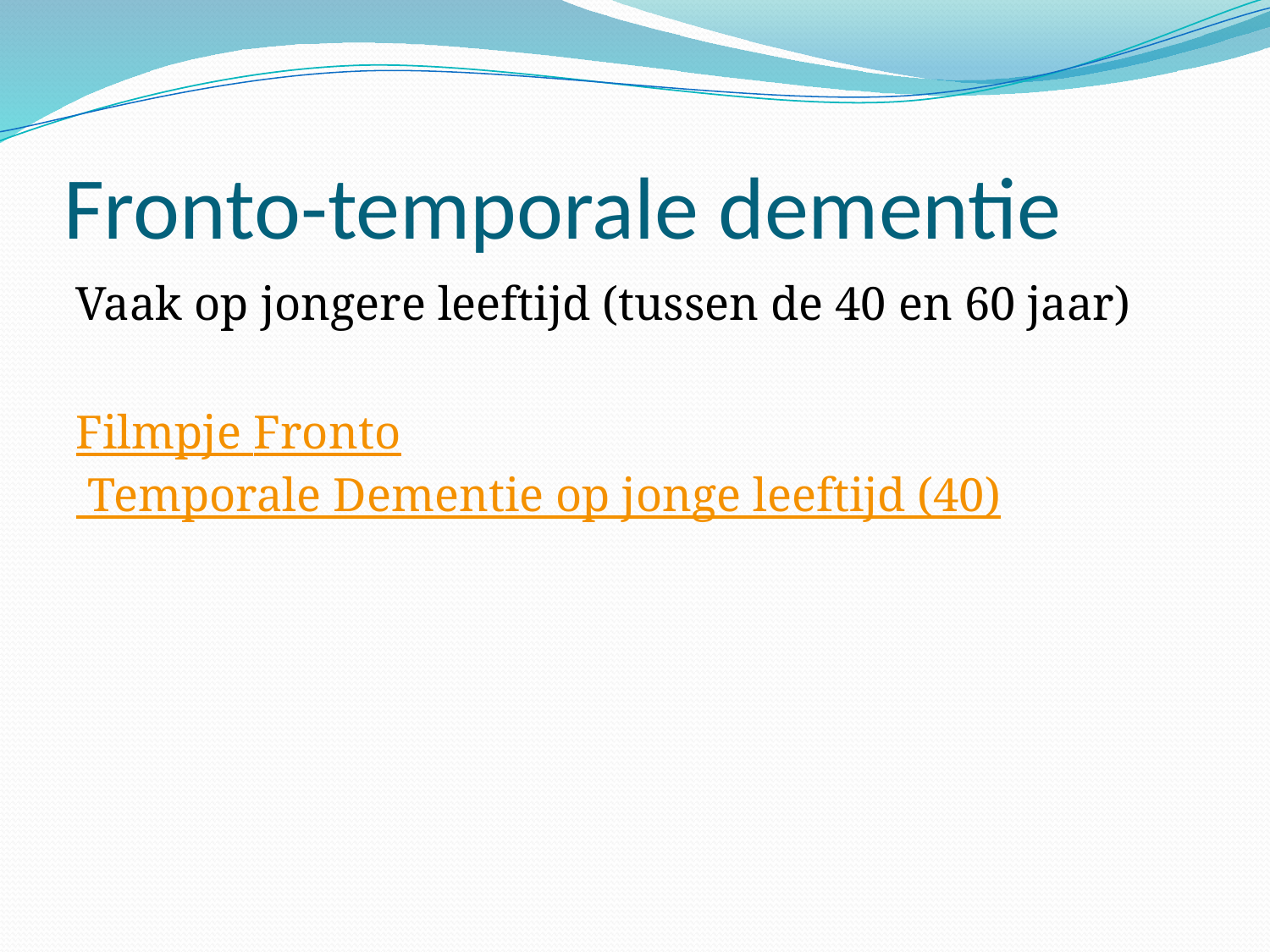

# Fronto-temporale dementie
Vaak op jongere leeftijd (tussen de 40 en 60 jaar)

Filmpje Fronto Temporale Dementie op jonge leeftijd (40)